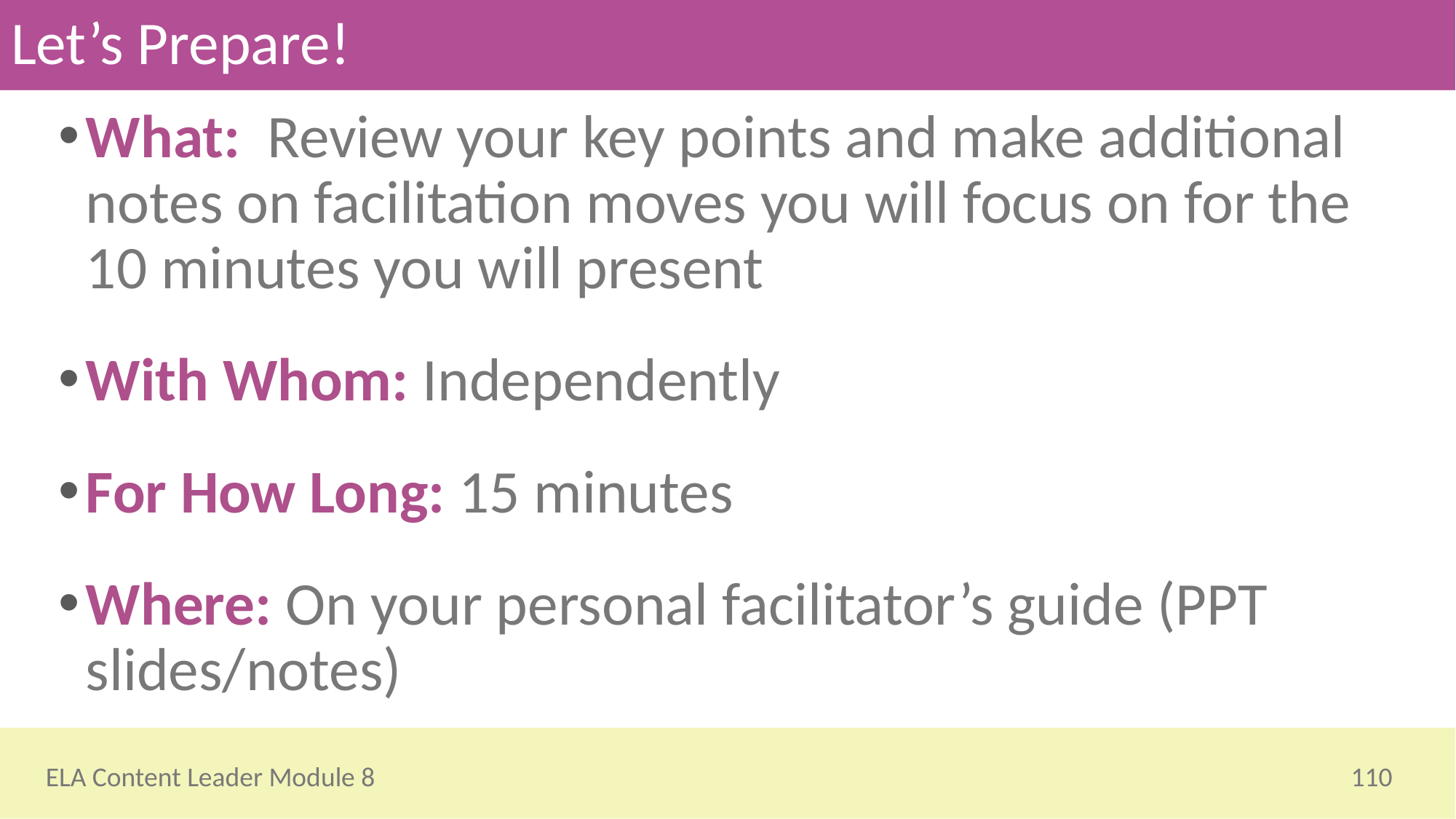

# Let’s Prepare!
What:  Review your key points and make additional notes on facilitation moves you will focus on for the 10 minutes you will present

With Whom: Independently

For How Long: 15 minutes

Where: On your personal facilitator’s guide (PPT slides/notes)
110